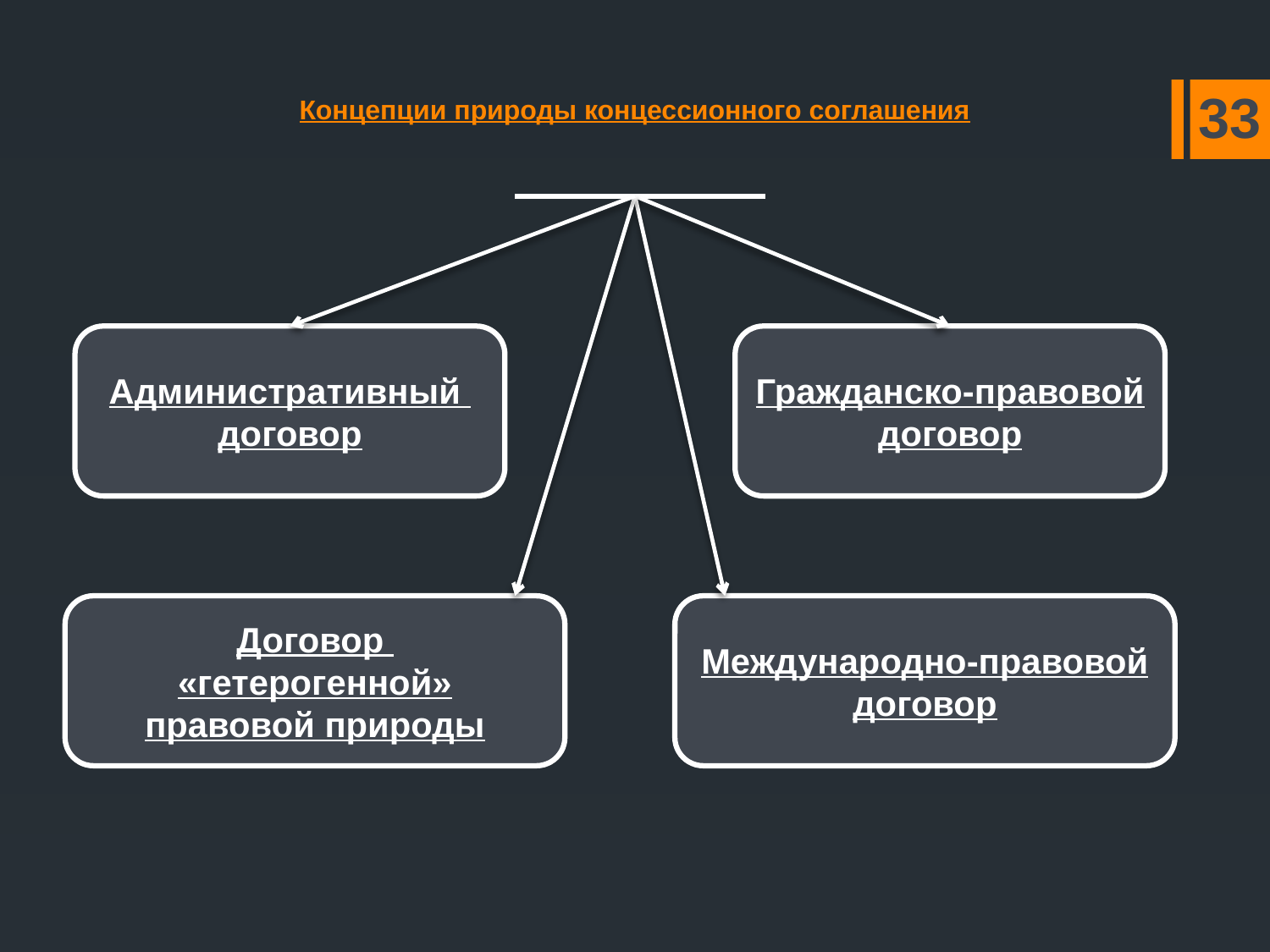

# Концепции природы концессионного соглашения
33
Административный
договор
Гражданско-правовой
договор
Договор
«гетерогенной»
правовой природы
Международно-правовой
договор